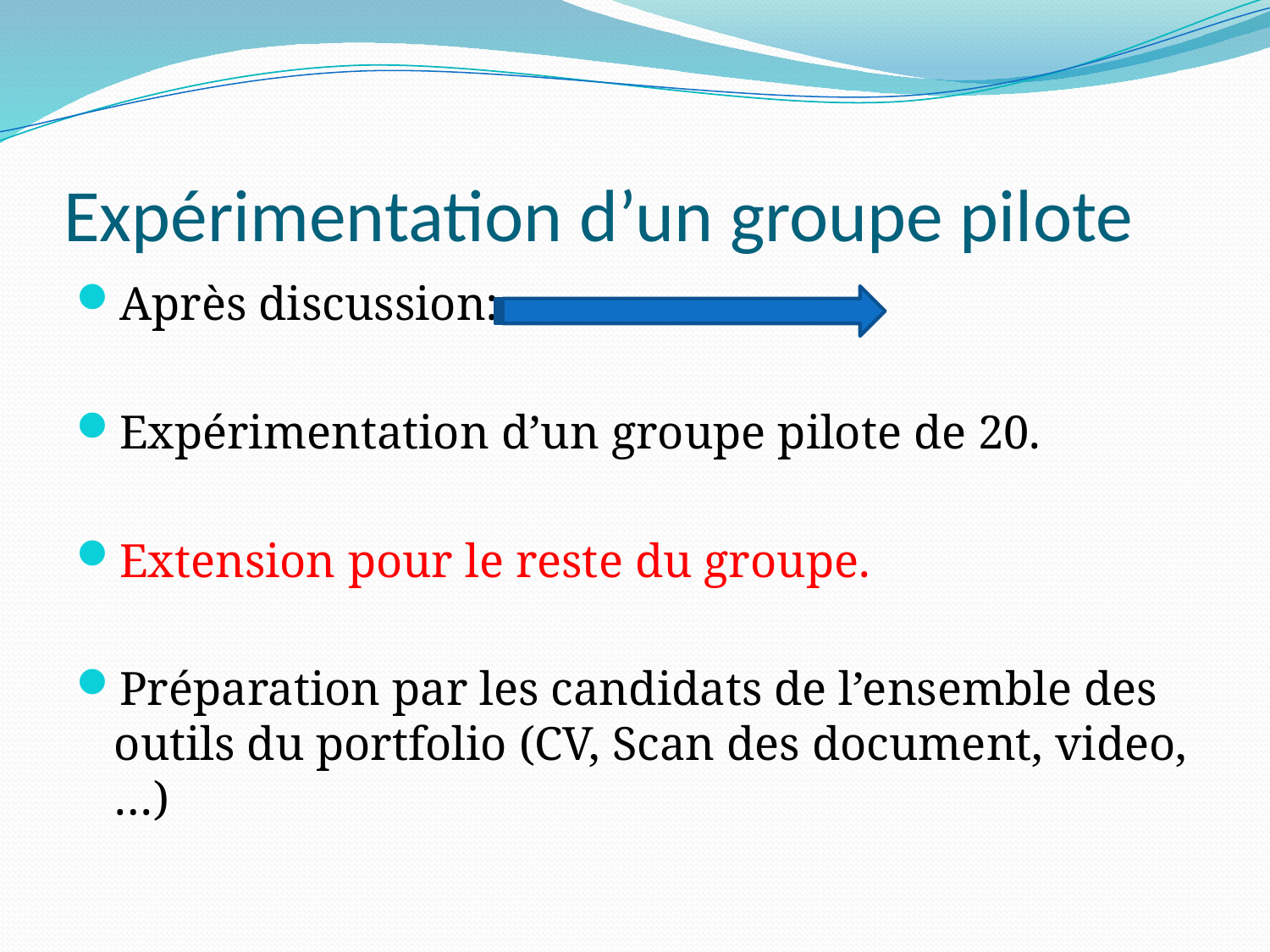

# Expérimentation d’un groupe pilote
Après discussion:

Expérimentation d’un groupe pilote de 20.

Extension pour le reste du groupe.

Préparation par les candidats de l’ensemble des outils du portfolio (CV, Scan des document, video,…)